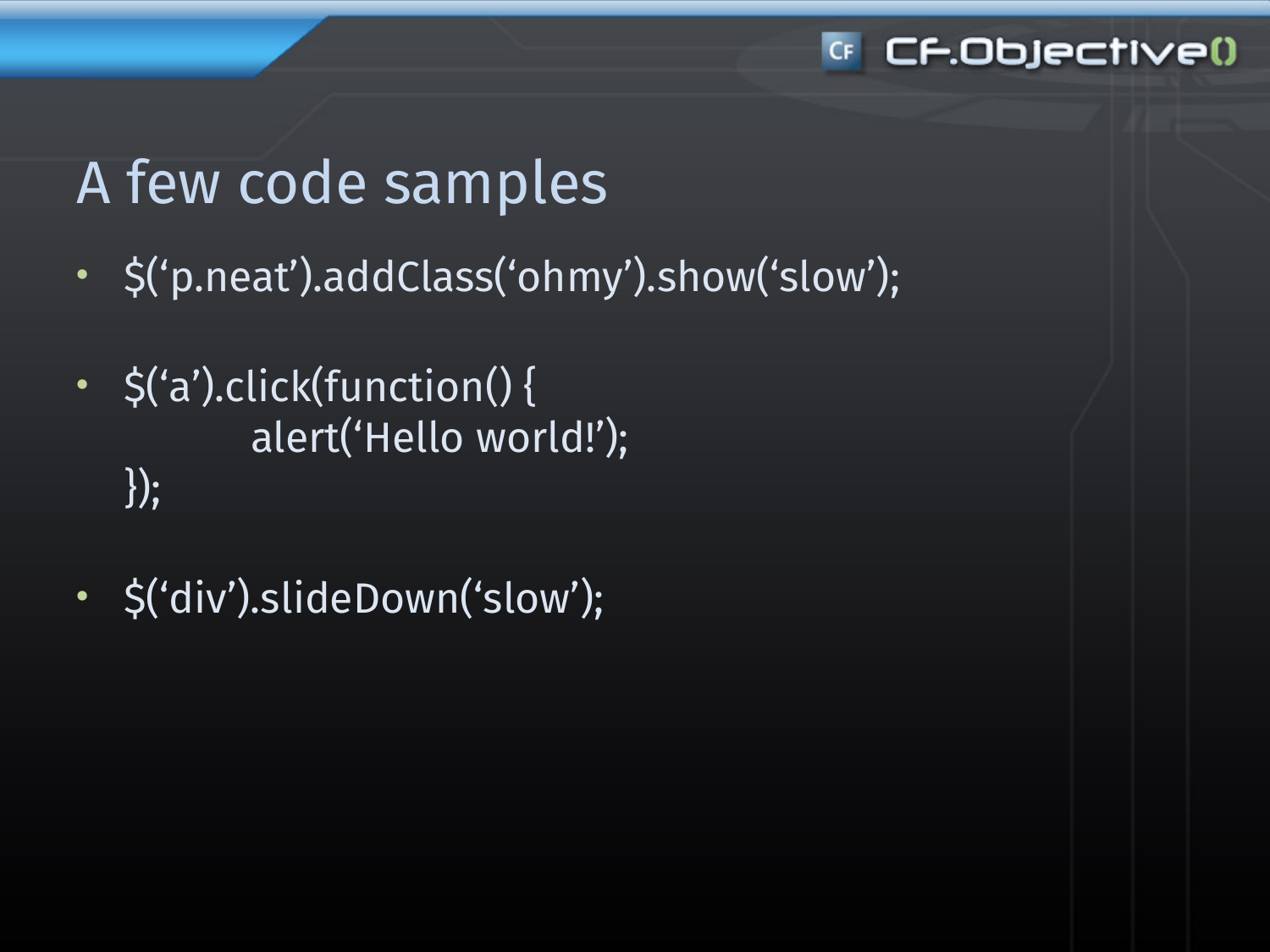

A few code samples
$(‘p.neat’).addClass(‘ohmy’).show(‘slow’);
$(‘a’).click(function() {
	alert(‘Hello world!’);
});
$(‘div’).slideDown(‘slow’);